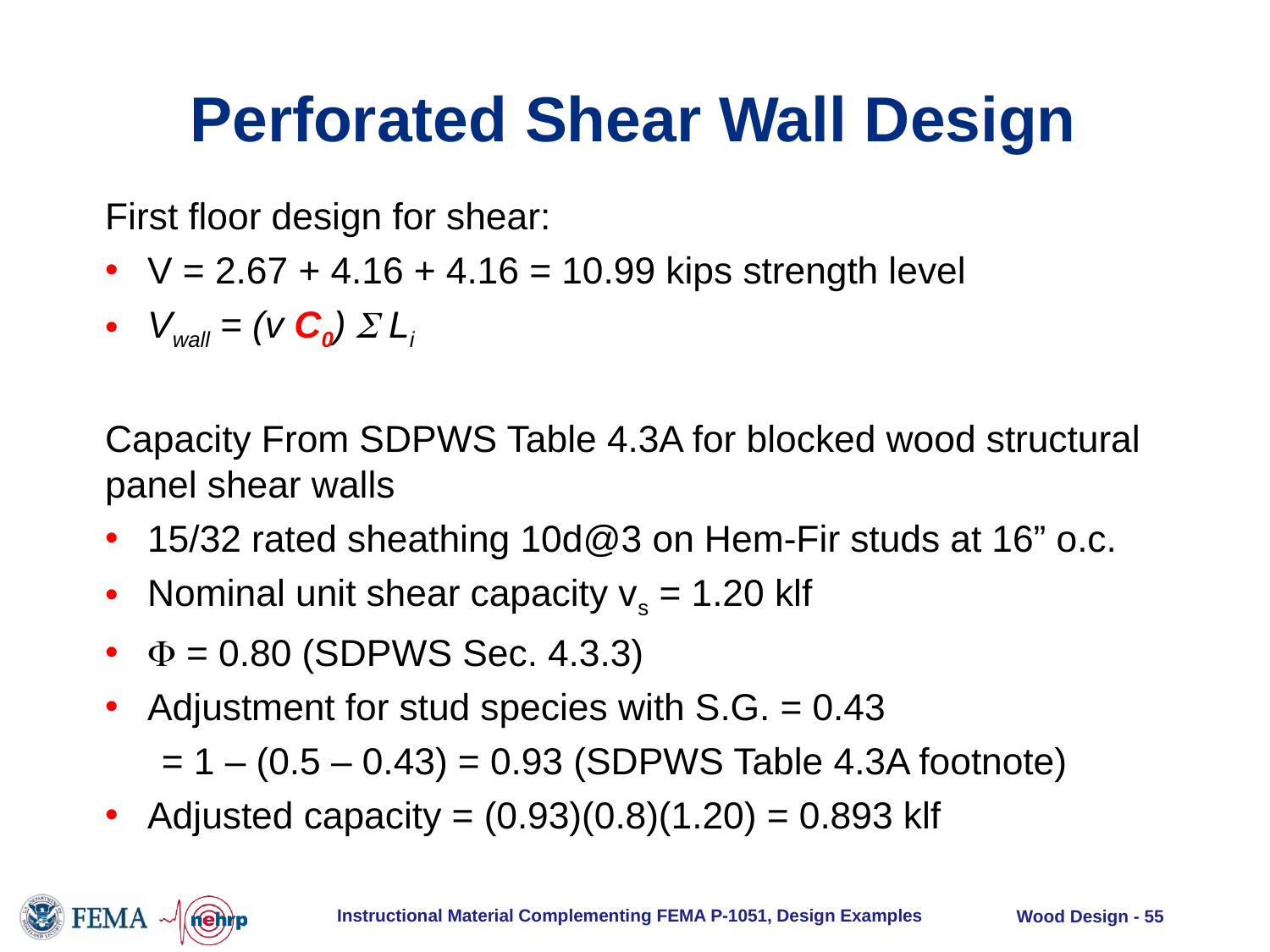

# Perforated Shear Wall Design
First floor design for shear:
V = 2.67 + 4.16 + 4.16 = 10.99 kips strength level
Vwall = (v C0) Σ Li

Capacity From SDPWS Table 4.3A for blocked wood structural panel shear walls
15/32 rated sheathing 10d@3 on Hem-Fir studs at 16” o.c.
Nominal unit shear capacity vs = 1.20 klf
Φ = 0.80 (SDPWS Sec. 4.3.3)
Adjustment for stud species with S.G. = 0.43
= 1 – (0.5 – 0.43) = 0.93 (SDPWS Table 4.3A footnote)
Adjusted capacity = (0.93)(0.8)(1.20) = 0.893 klf